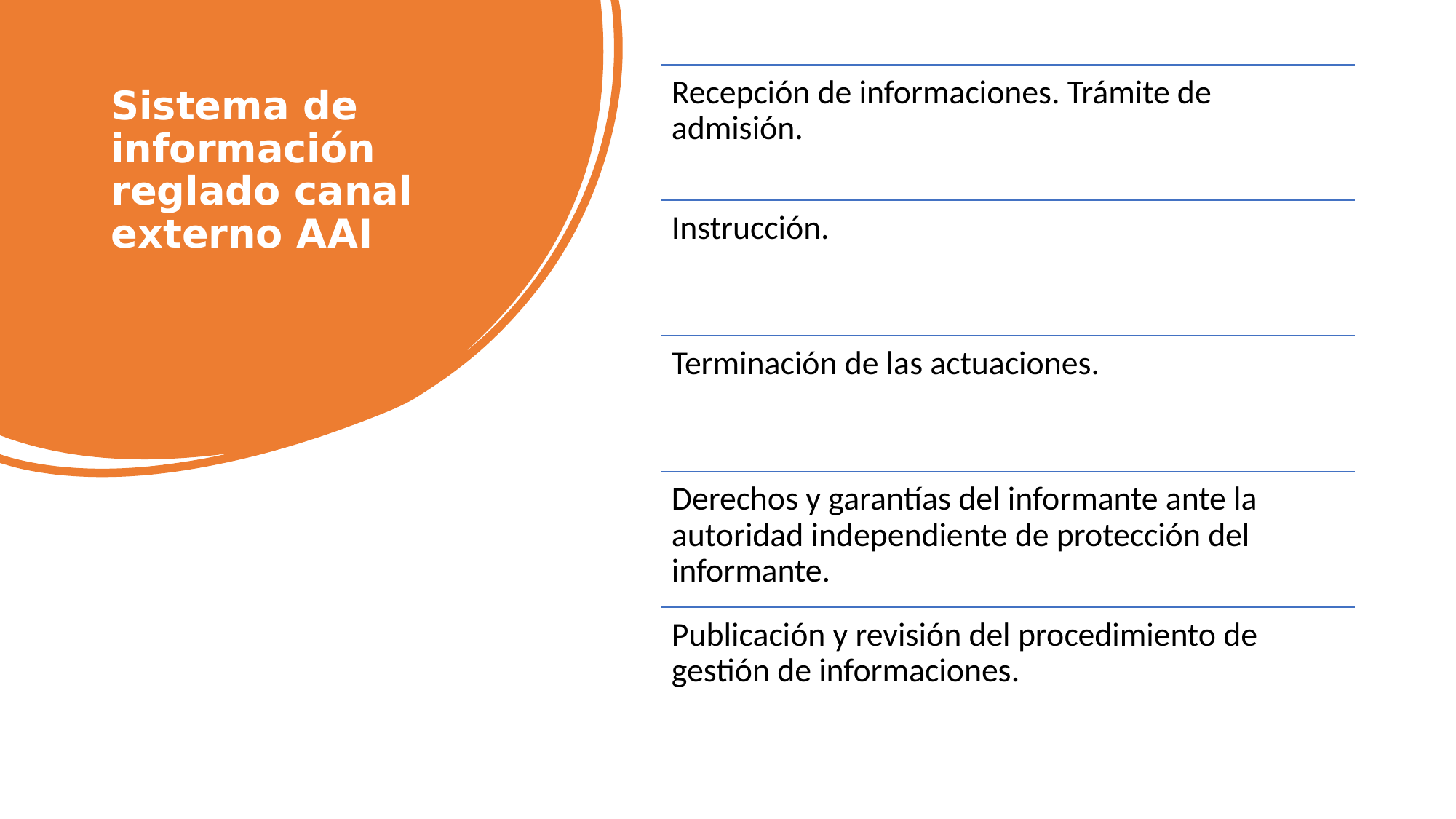

Recepción de informaciones. Trámite de admisión.

Instrucción.

Terminación de las actuaciones.

Derechos y garantías del informante ante la autoridad independiente de protección del informante.

Publicación y revisión del procedimiento de gestión de informaciones.
# Sistema de información reglado canal externo AAI